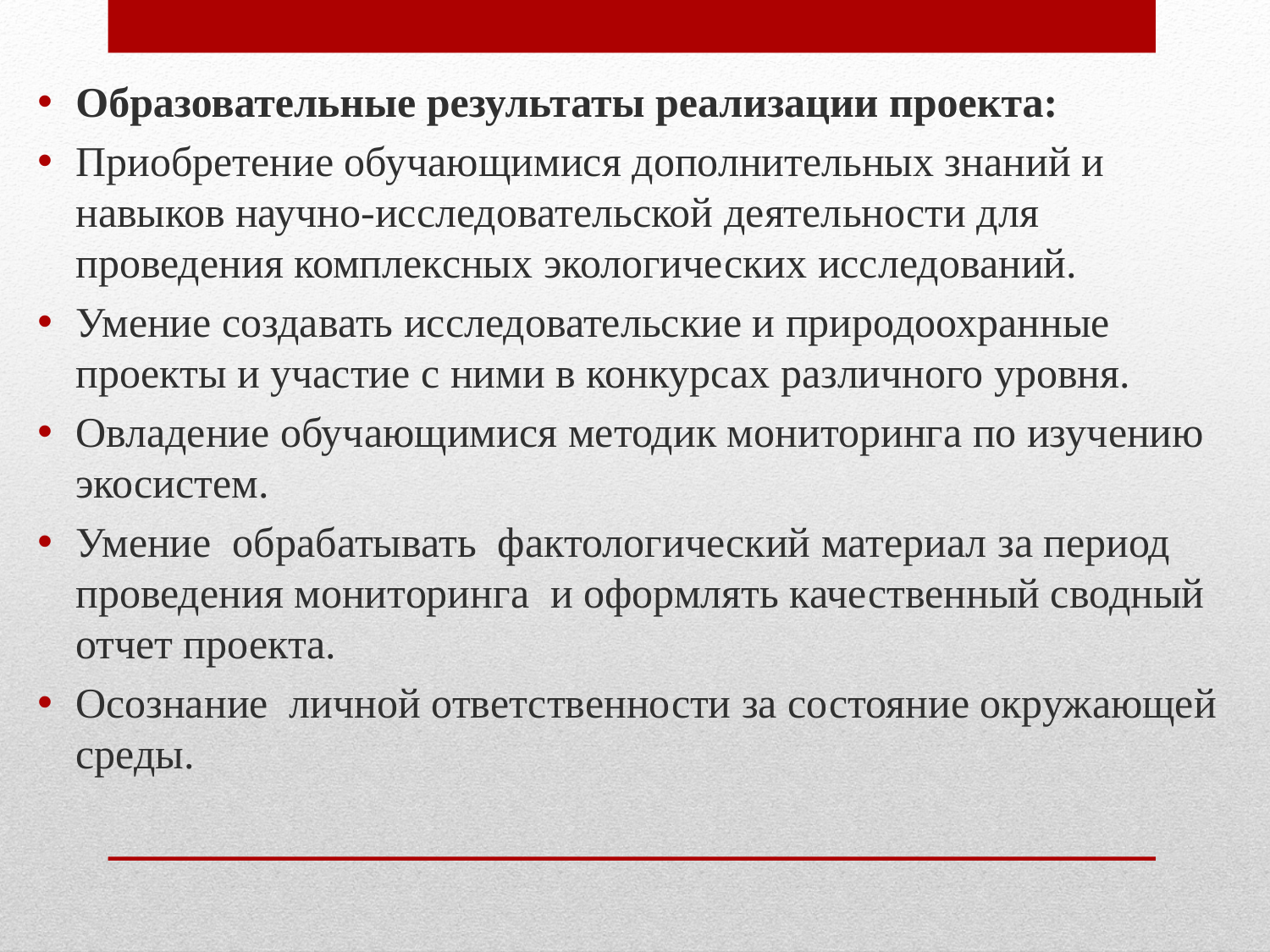

Образовательные результаты реализации проекта:
Приобретение обучающимися дополнительных знаний и навыков научно-исследовательской деятельности для проведения комплексных экологических исследований.
Умение создавать исследовательские и природоохранные проекты и участие с ними в конкурсах различного уровня.
Овладение обучающимися методик мониторинга по изучению экосистем.
Умение  обрабатывать  фактологический материал за период проведения мониторинга  и оформлять качественный сводный отчет проекта.
Осознание  личной ответственности за состояние окружающей среды.

#